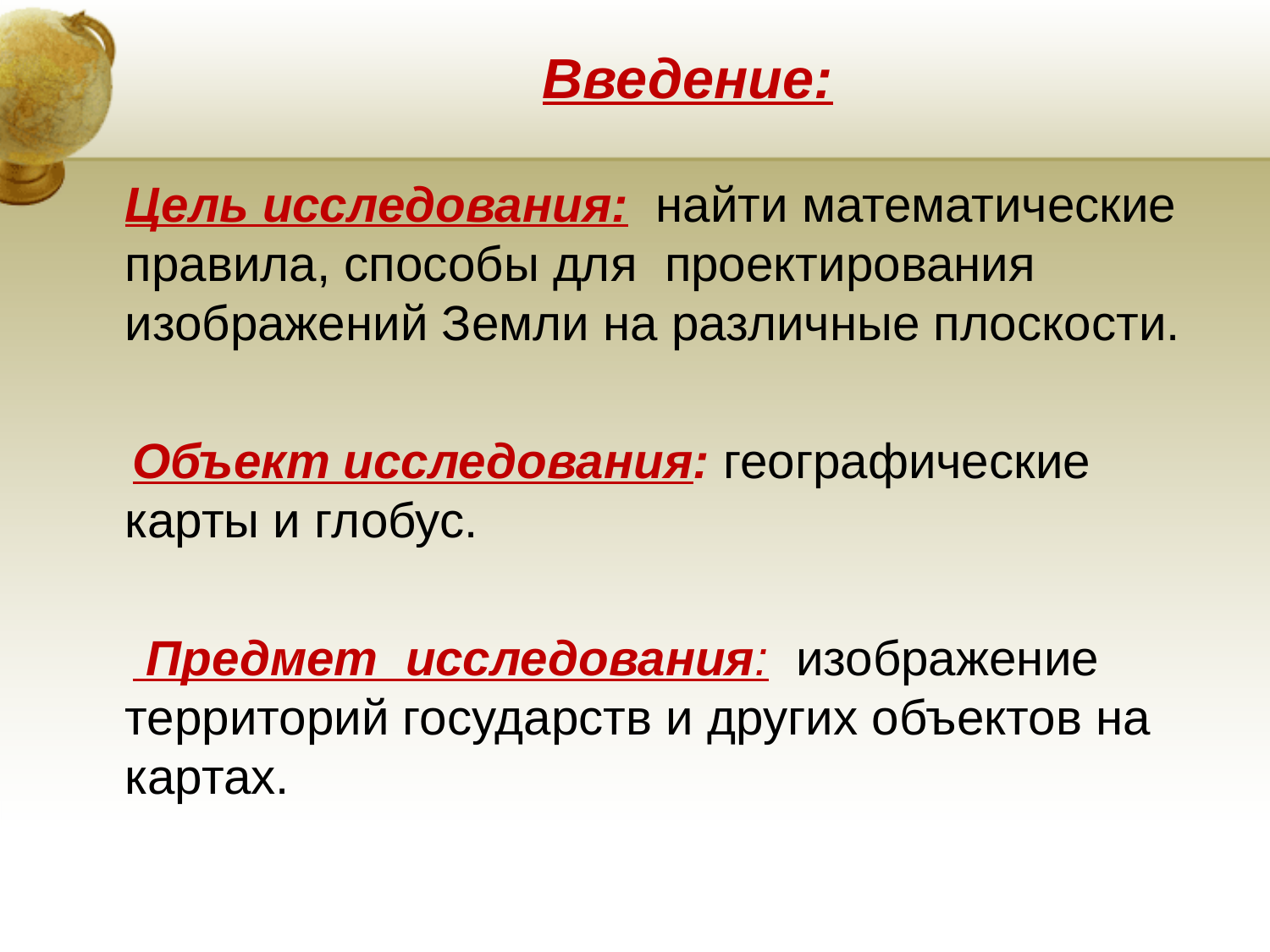

# Введение:
    Цель исследования:  найти математические правила, способы для  проектирования  изображений Земли на различные плоскости.

    Объект исследования: географические карты и глобус.

     Предмет  исследования:  изображение территорий государств и других объектов на картах.